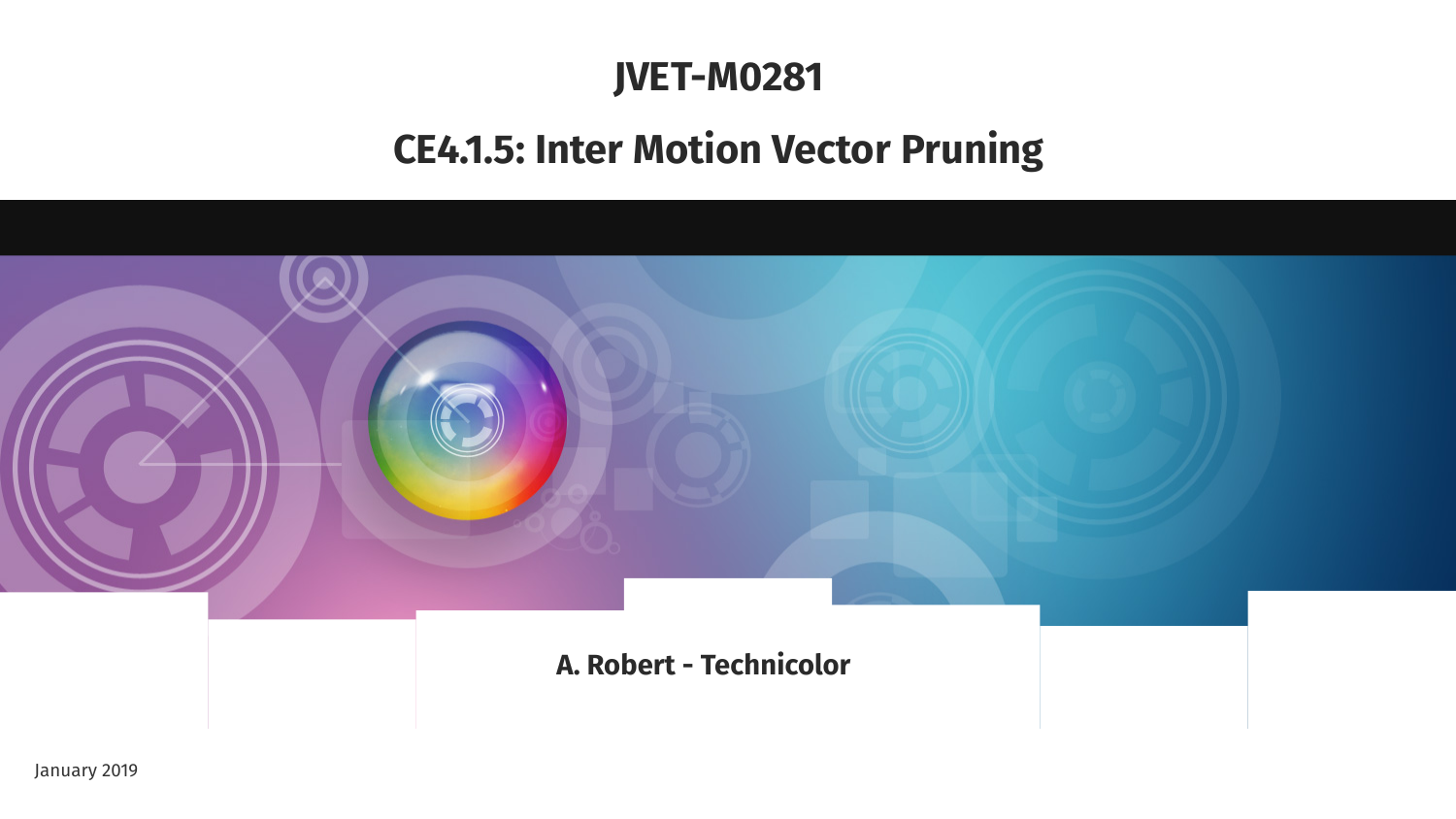

# JVET-M0281 CE4.1.5: Inter Motion Vector Pruning
A. Robert - Technicolor
January 2019